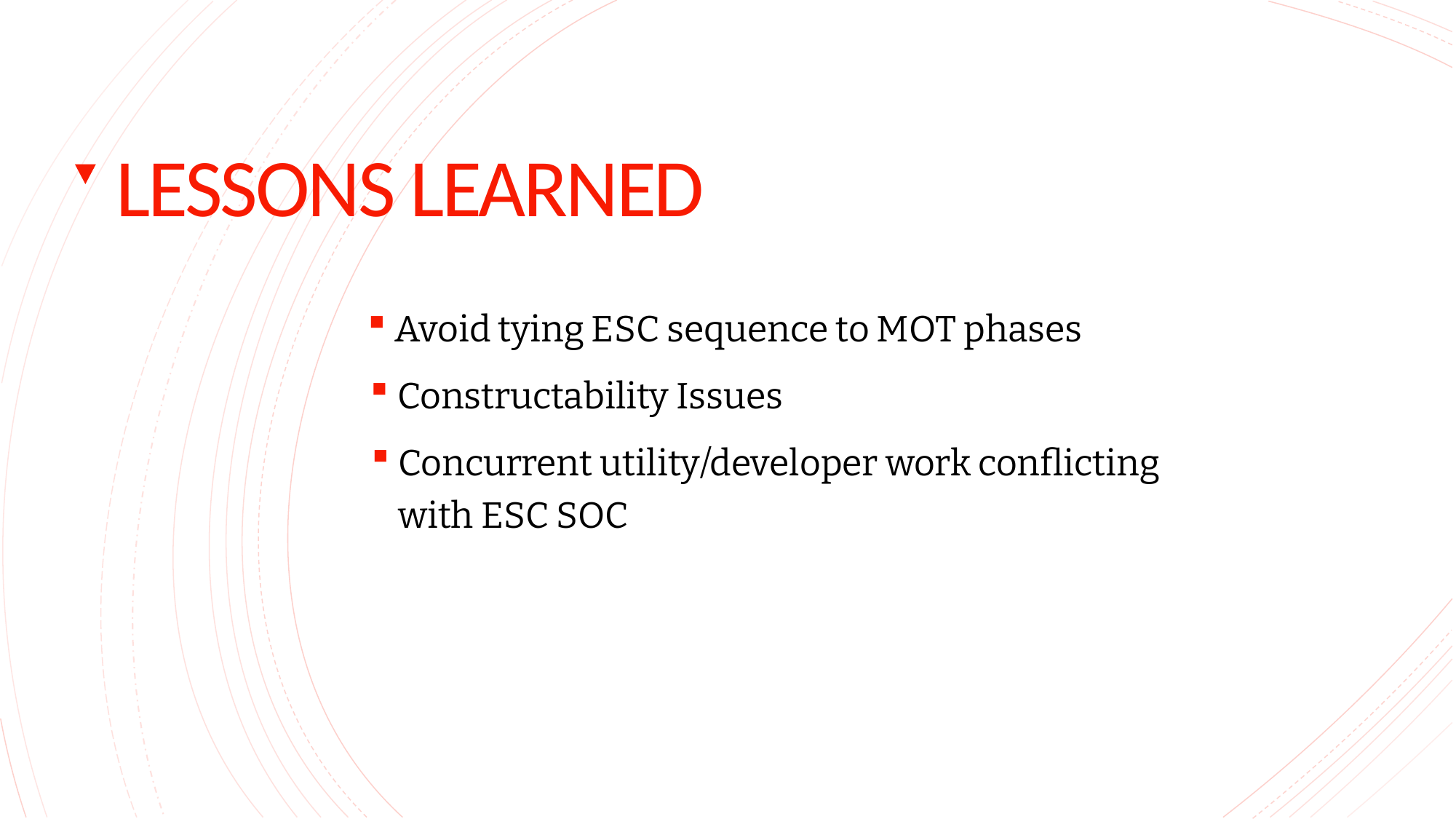

# LESSONS LEARNED

Avoid tying ESC sequence to MOT phases
Constructability Issues
Concurrent utility/developer work conflicting with ESC SOC